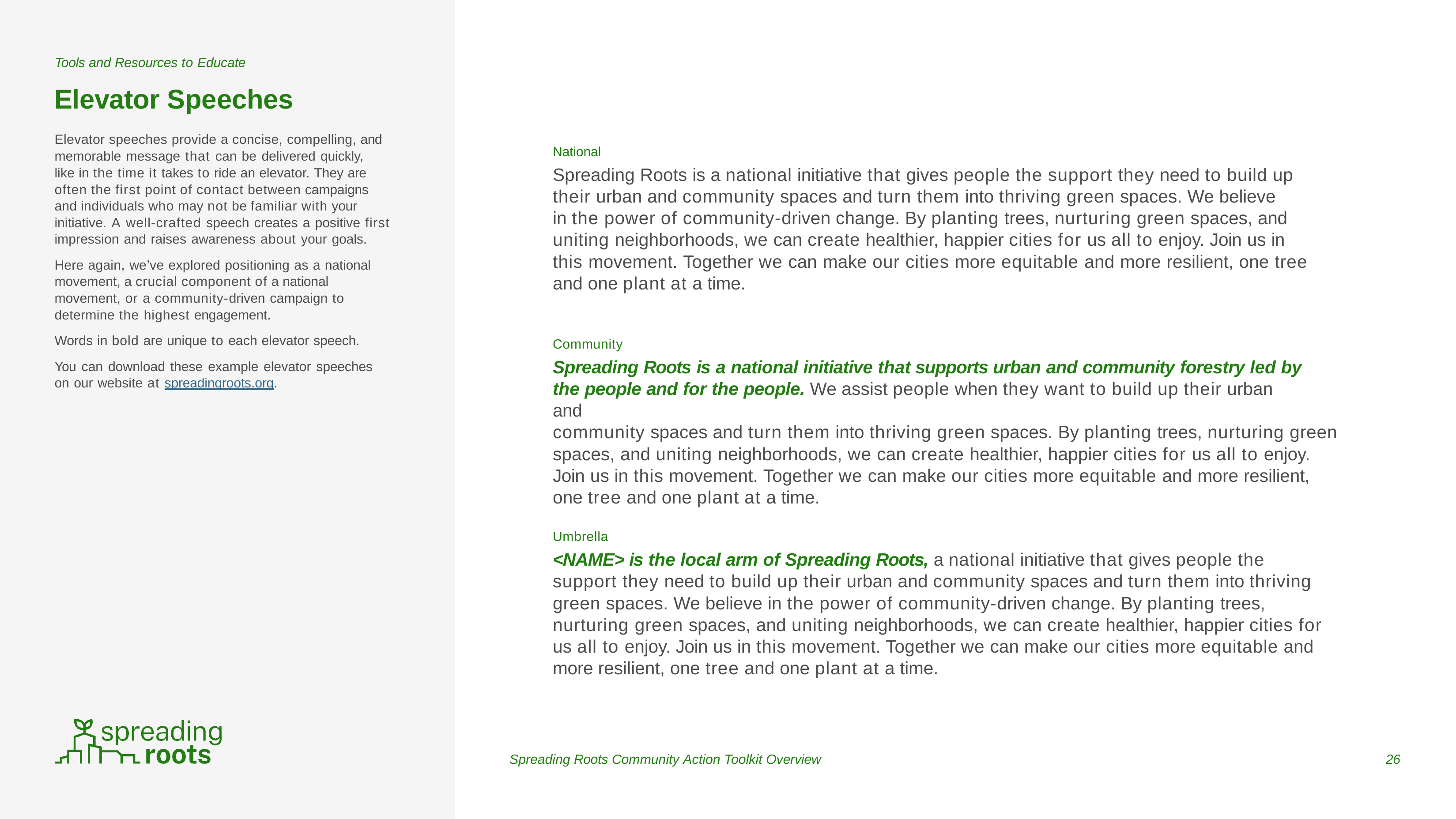

Tools and Resources to Educate
# Elevator Speeches
Elevator speeches provide a concise, compelling, and memorable message that can be delivered quickly,  like in the time it takes to ride an elevator. They are often the first point of contact between campaigns and individuals who may not be familiar with your initiative. A well-crafted speech creates a positive first impression and raises awareness about your goals.
Here again, we’ve explored positioning as a national movement, a crucial component of a national movement, or a community-driven campaign to determine the highest engagement.
Words in bold are unique to each elevator speech.
You can download these example elevator speeches on our website at spreadingroots.org.
National
Spreading Roots is a national initiative that gives people the support they need to build up their urban and community spaces and turn them into thriving green spaces. We believe  in the power of community-driven change. By planting trees, nurturing green spaces, and uniting neighborhoods, we can create healthier, happier cities for us all to enjoy. Join us in
this movement. Together we can make our cities more equitable and more resilient, one tree and one plant at a time.
Community
Spreading Roots is a national initiative that supports urban and community forestry led by the people and for the people. We assist people when they want to build up their urban and
community spaces and turn them into thriving green spaces. By planting trees, nurturing green spaces, and uniting neighborhoods, we can create healthier, happier cities for us all to enjoy.
Join us in this movement. Together we can make our cities more equitable and more resilient, one tree and one plant at a time.
Umbrella
<NAME> is the local arm of Spreading Roots, a national initiative that gives people the support they need to build up their urban and community spaces and turn them into thriving green spaces. We believe in the power of community-driven change. By planting trees, nurturing green spaces, and uniting neighborhoods, we can create healthier, happier cities for us all to enjoy. Join us in this movement. Together we can make our cities more equitable and more resilient, one tree and one plant at a time.
Spreading Roots Community Action Toolkit Overview
26